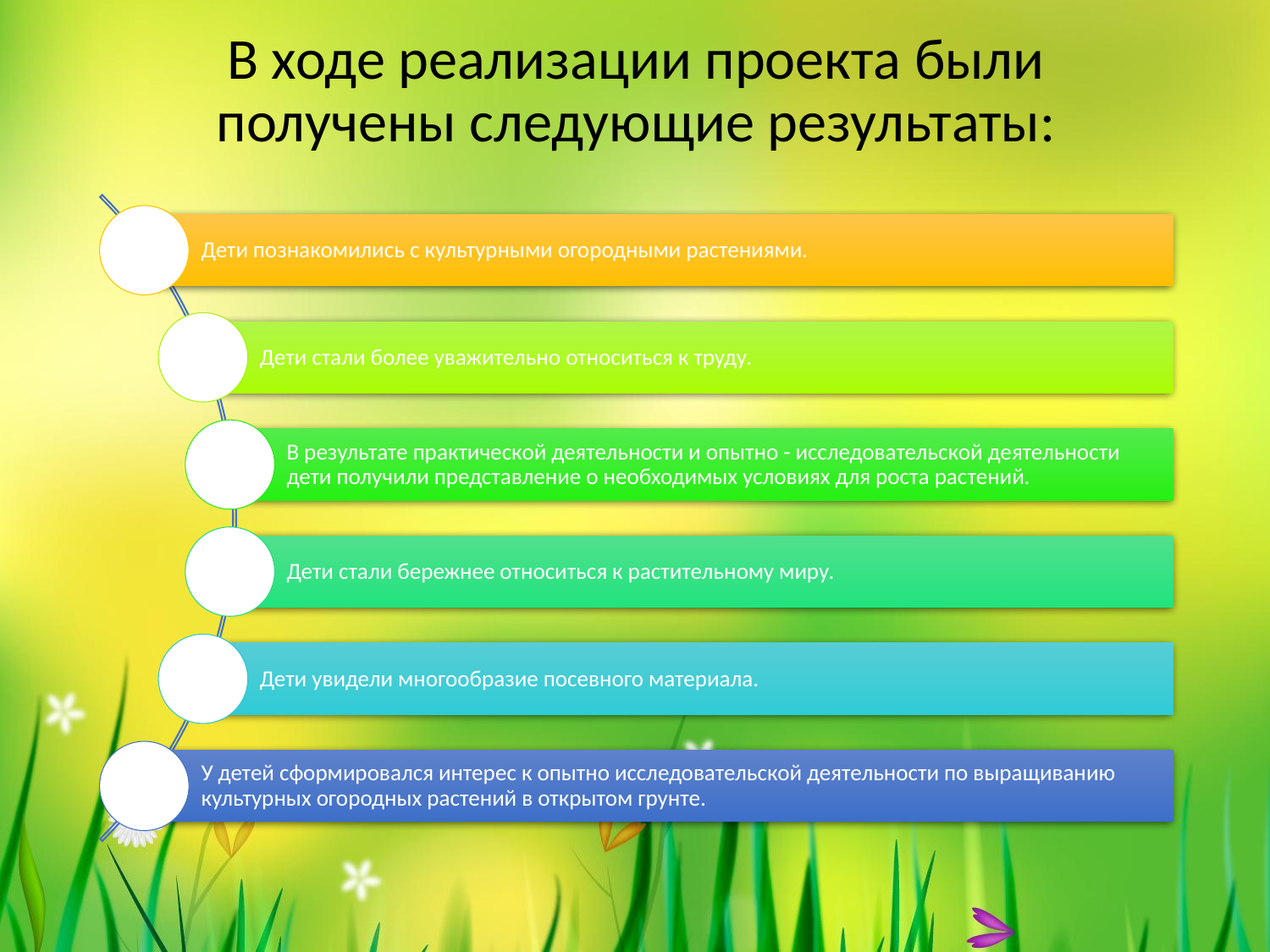

# В ходе реализации проекта были получены следующие результаты:
Дети познакомились с культурными огородными растениями.
Дети стали более уважительно относиться к труду.
В результате практической деятельности и опытно - исследовательской деятельности дети получили представление о необходимых условиях для роста растений.
Дети стали бережнее относиться к растительному миру.
Дети увидели многообразие посевного материала.
У детей сформировался интерес к опытно исследовательской деятельности по выращиванию культурных огородных растений в открытом грунте.